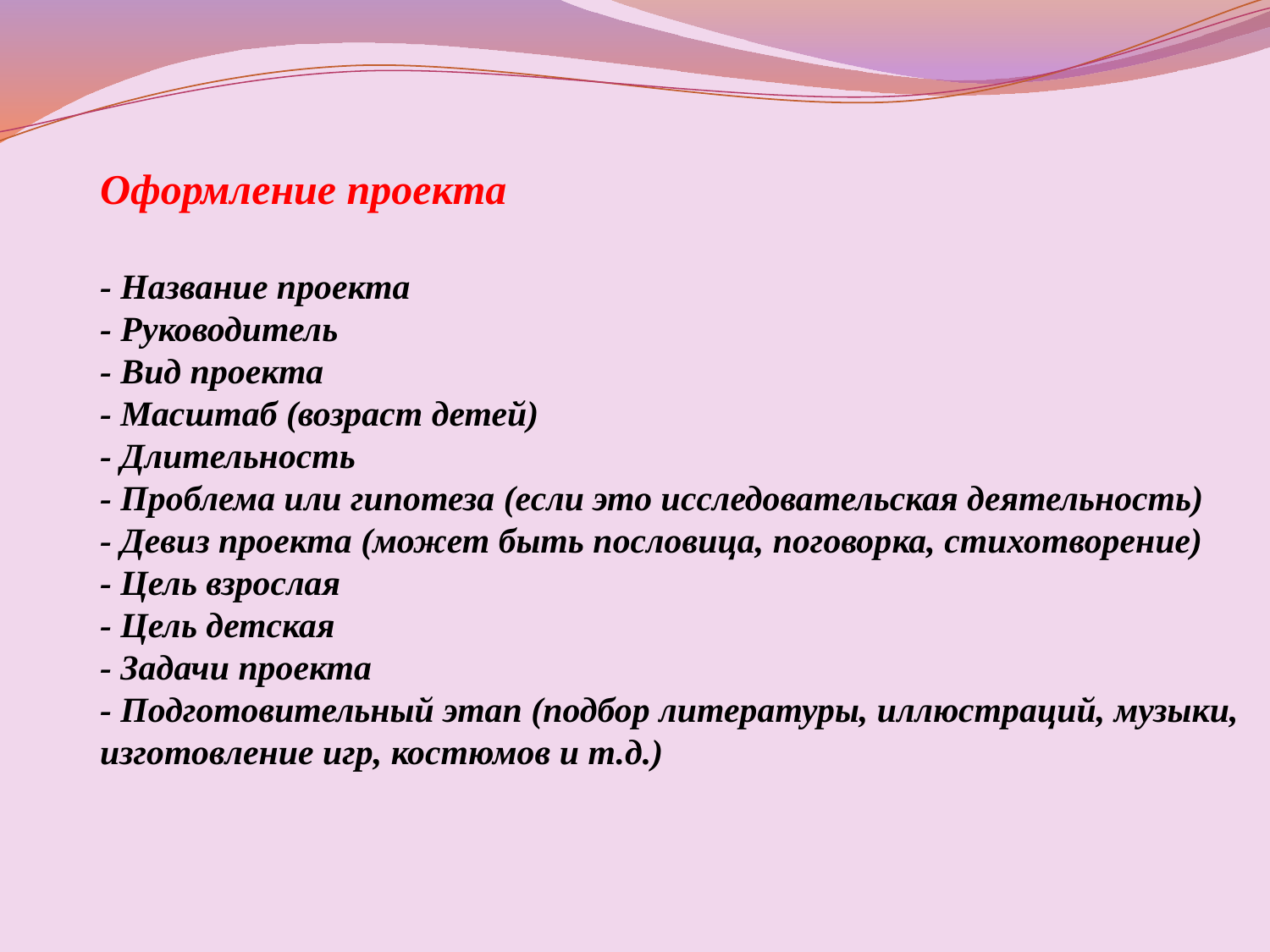

Оформление проекта

- Название проекта
- Руководитель
- Вид проекта
- Масштаб (возраст детей)
- Длительность
- Проблема или гипотеза (если это исследовательская деятельность)
- Девиз проекта (может быть пословица, поговорка, стихотворение)
- Цель взрослая
- Цель детская
- Задачи проекта
- Подготовительный этап (подбор литературы, иллюстраций, музыки,
изготовление игр, костюмов и т.д.)